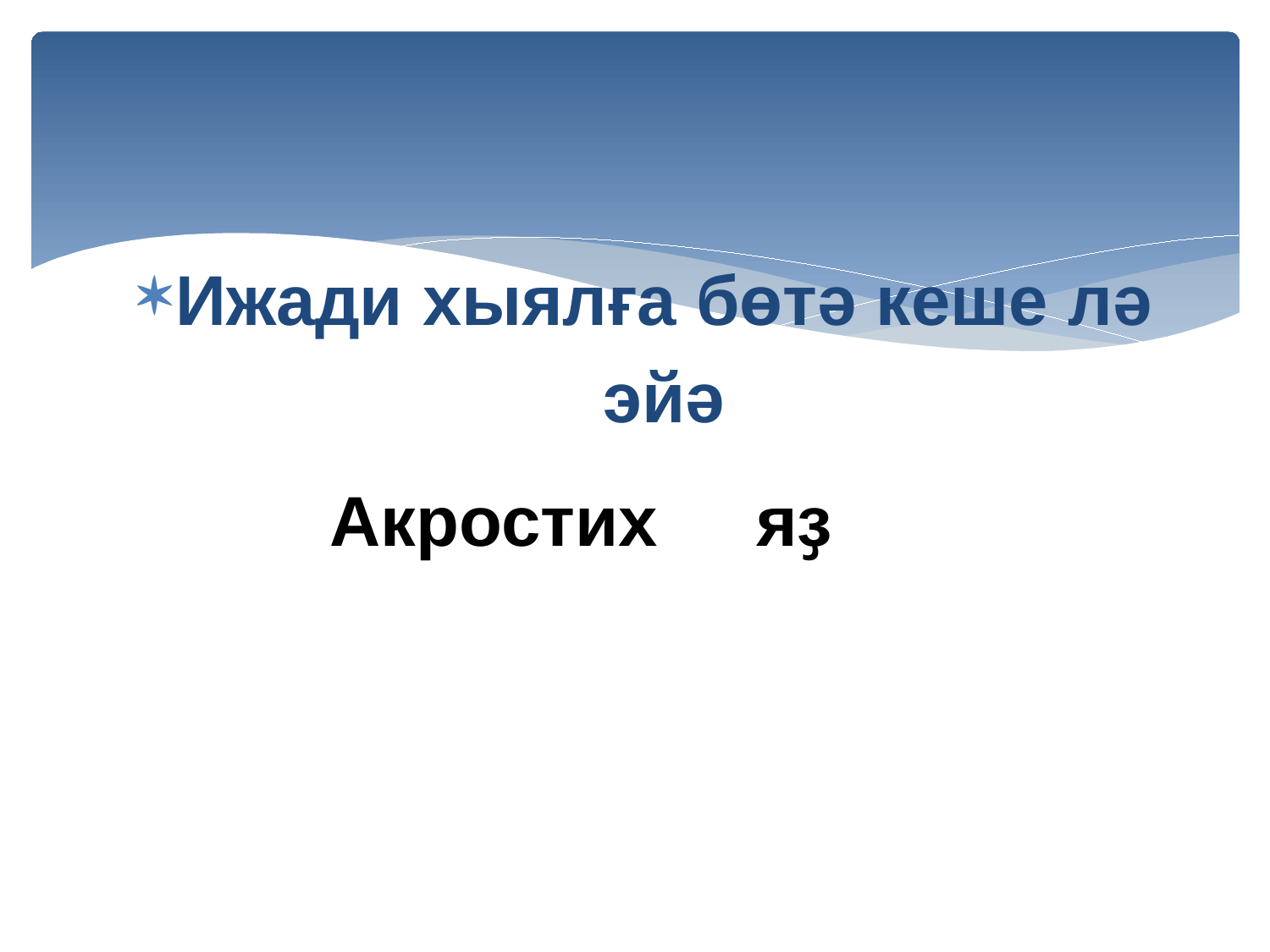

#
Ижади хыялға бөтә кеше лә эйә

Акростих     яҙ